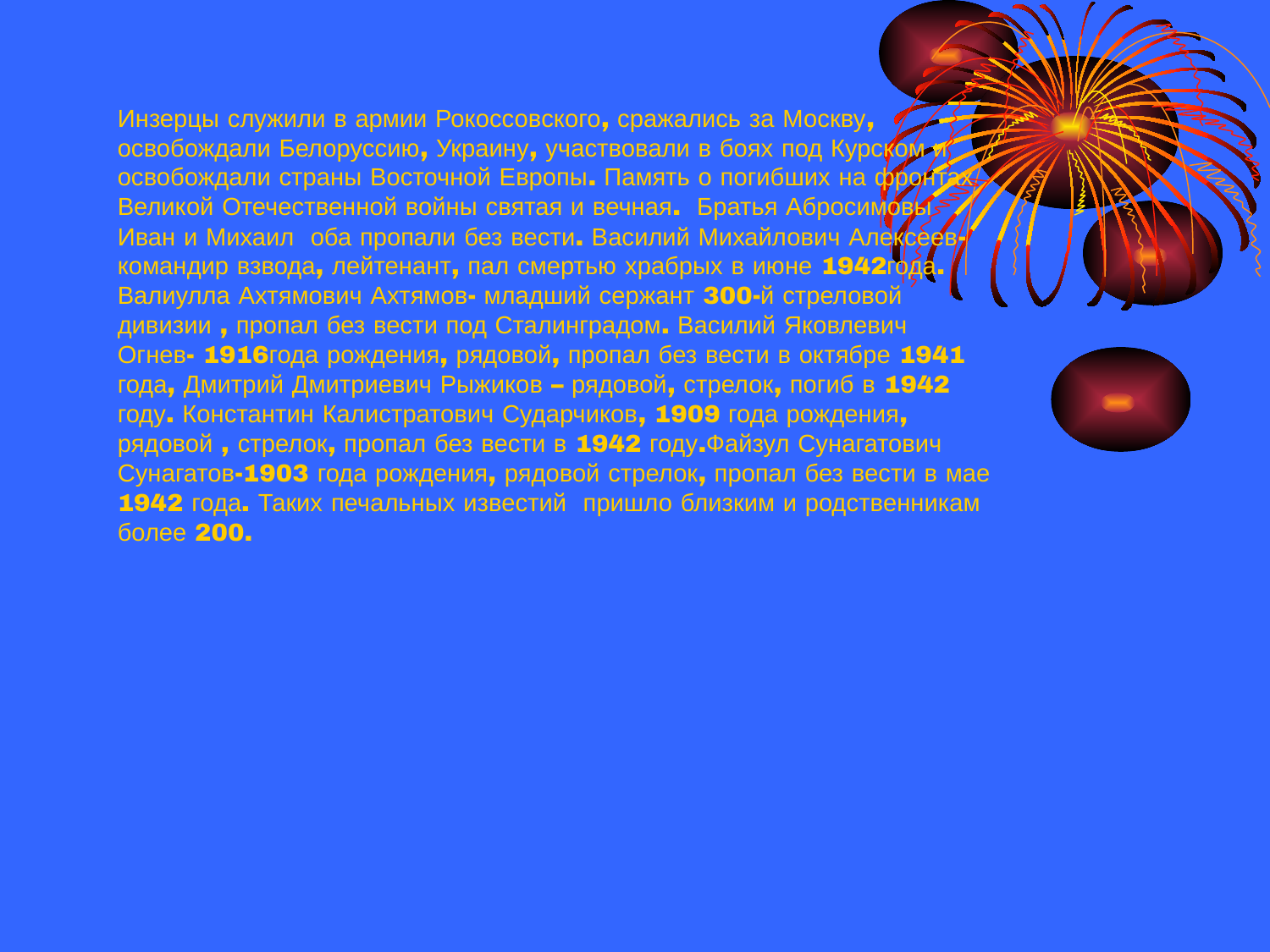

Инзерцы служили в армии Рокоссовского, сражались за Москву, освобождали Белоруссию, Украину, участвовали в боях под Курском и освобождали страны Восточной Европы. Память о погибших на фронтах Великой Отечественной войны святая и вечная.  Братья Абросимовы Иван и Михаил  оба пропали без вести. Василий Михайлович Алексеев- командир взвода, лейтенант, пал смертью храбрых в июне 1942года. Валиулла Ахтямович Ахтямов- младший сержант 300-й стреловой дивизии , пропал без вести под Сталинградом. Василий Яковлевич Огнев- 1916года рождения, рядовой, пропал без вести в октябре 1941 года, Дмитрий Дмитриевич Рыжиков – рядовой, стрелок, погиб в 1942 году. Константин Калистратович Сударчиков, 1909 года рождения, рядовой , стрелок, пропал без вести в 1942 году.Файзул Сунагатович Сунагатов-1903 года рождения, рядовой стрелок, пропал без вести в мае 1942 года. Таких печальных известий  пришло близким и родственникам более 200.